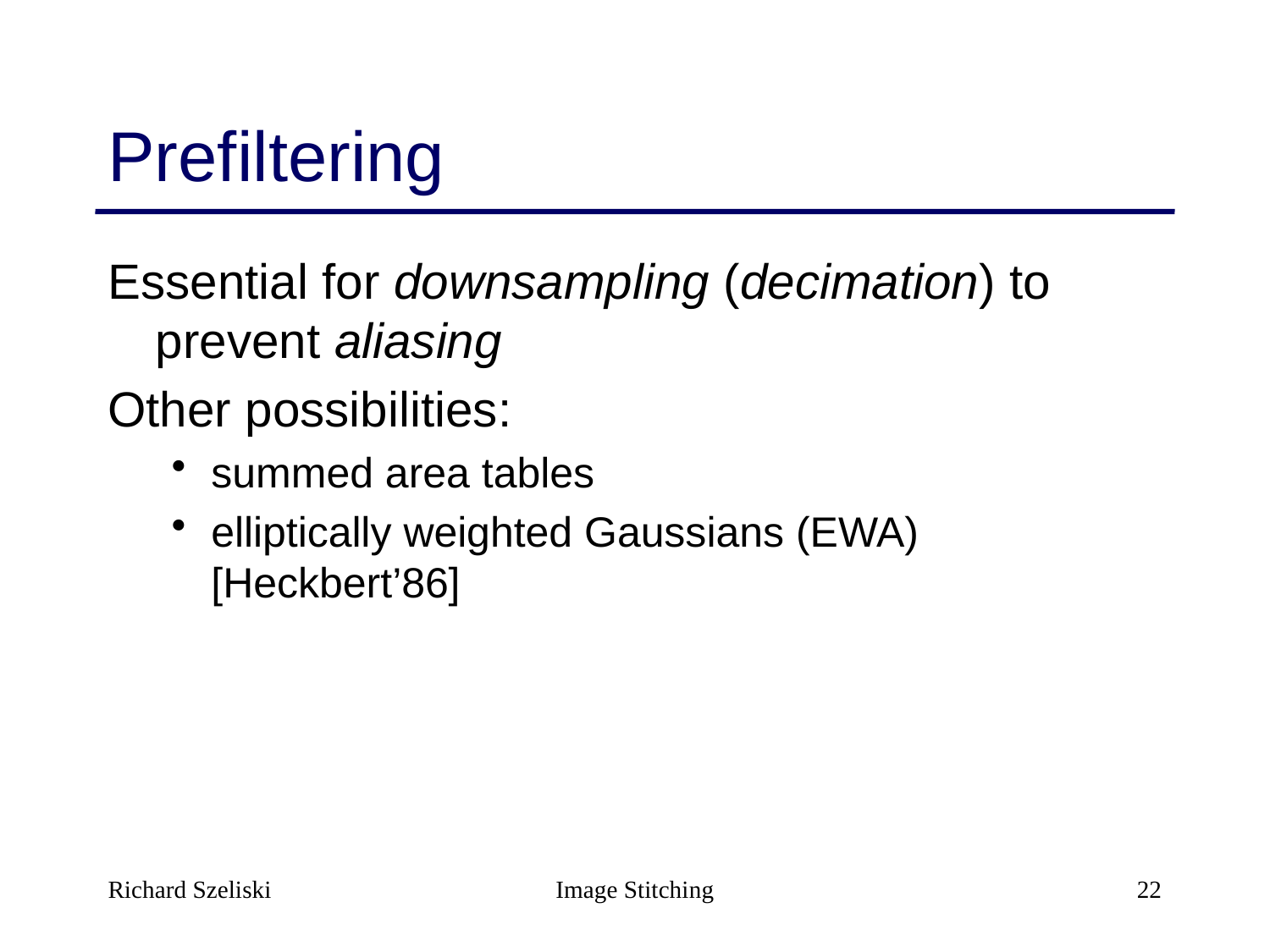

# Prefiltering
Essential for downsampling (decimation) to prevent aliasing
Other possibilities:
summed area tables
elliptically weighted Gaussians (EWA) [Heckbert’86]
Richard Szeliski
Image Stitching
22